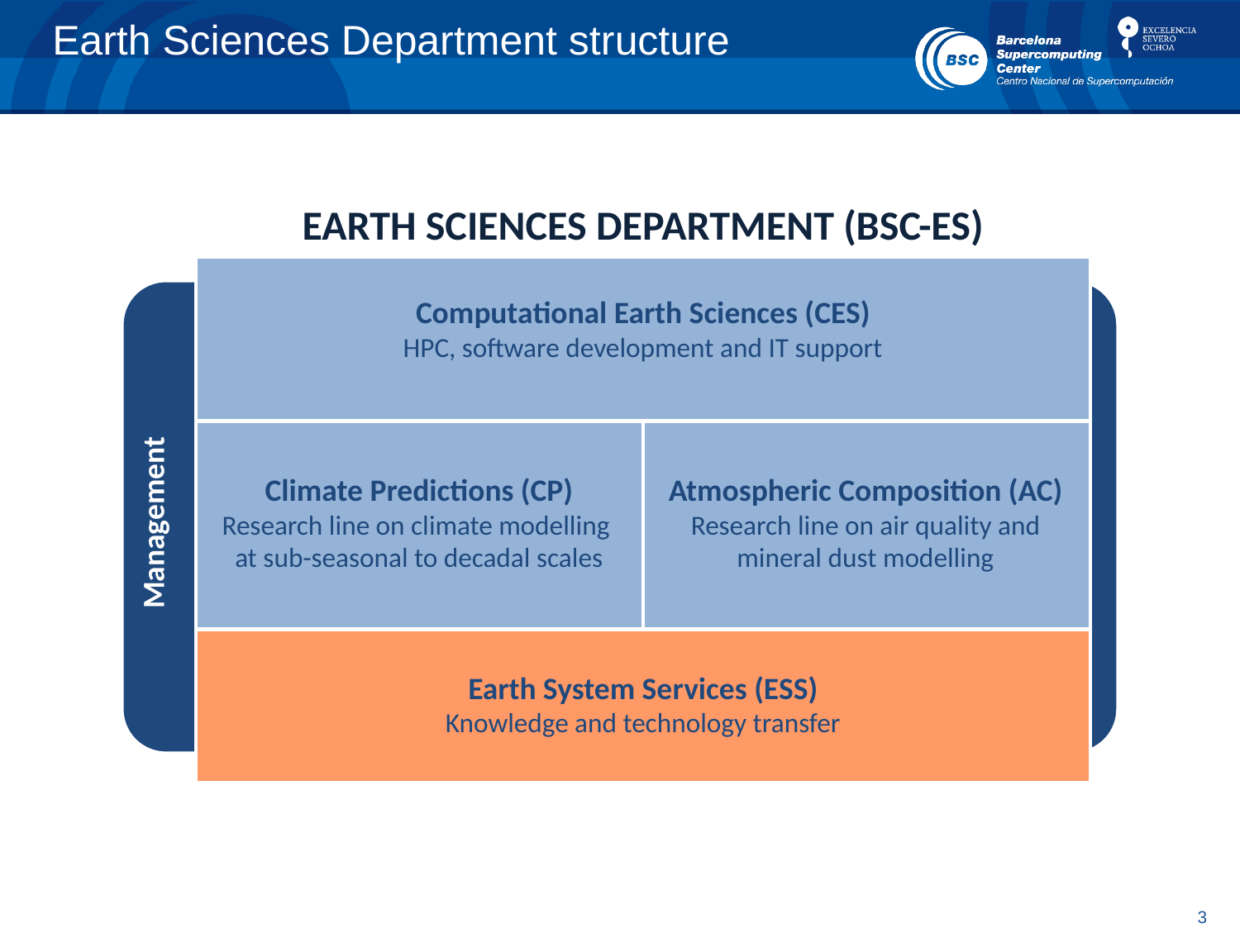

# Earth Sciences Department structure
EARTH SCIENCES DEPARTMENT (BSC-ES)

Computational Earth Sciences (CES)
HPC, software development and IT support

Climate Predictions (CP)
Research line on climate modelling
at sub-seasonal to decadal scales
Atmospheric Composition (AC)
Research line on air quality and mineral dust modelling
Management

Earth System Services (ESS)
Knowledge and technology transfer